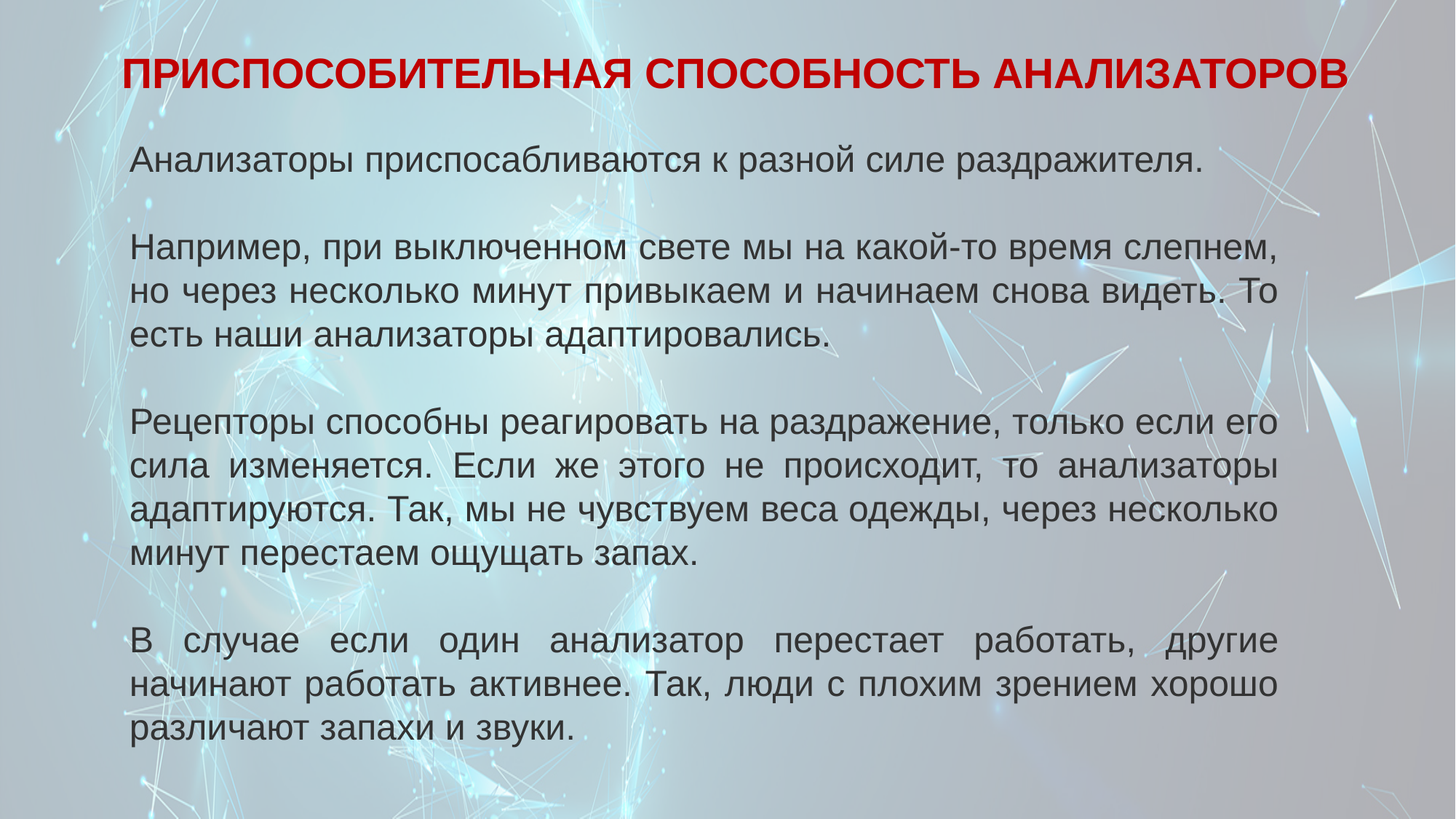

ПРИСПОСОБИТЕЛЬНАЯ СПОСОБНОСТЬ АНАЛИЗАТОРОВ
Анализаторы приспосабливаются к разной силе раздражителя.

Например, при выключенном свете мы на какой-то время слепнем, но через несколько минут привыкаем и начинаем снова видеть. То есть наши анализаторы адаптировались.

Рецепторы способны реагировать на раздражение, только если его сила изменяется. Если же этого не происходит, то анализаторы адаптируются. Так, мы не чувствуем веса одежды, через несколько минут перестаем ощущать запах.

В случае если один анализатор перестает работать, другие начинают работать активнее. Так, люди с плохим зрением хорошо различают запахи и звуки.